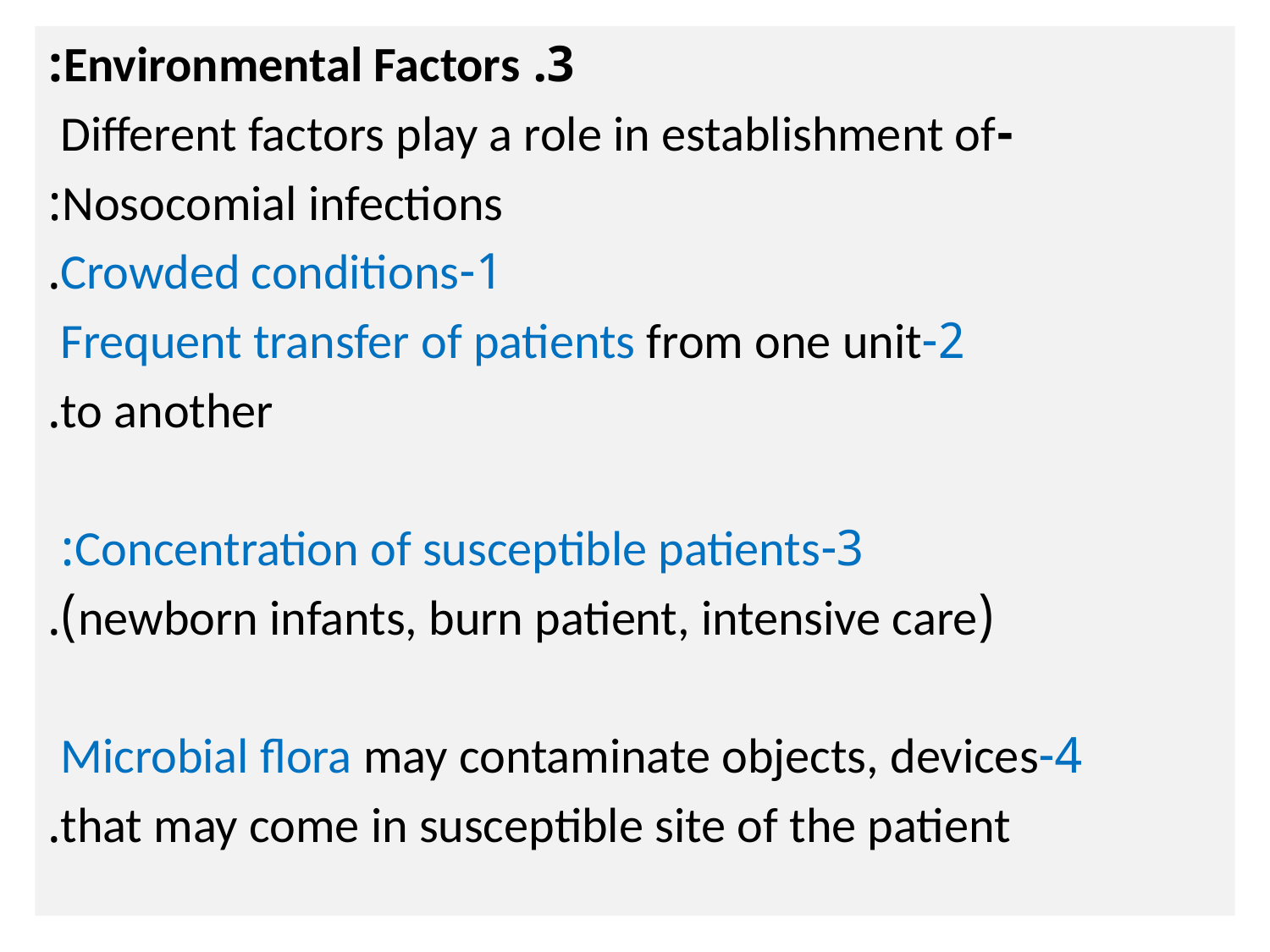

3. Environmental Factors:
  -Different factors play a role in establishment of
    Nosocomial infections:
   1-Crowded conditions.
   2-Frequent transfer of patients from one unit
       to another.

   3-Concentration of susceptible patients:
       (newborn infants, burn patient, intensive care).

   4-Microbial flora may contaminate objects, devices
       that may come in susceptible site of the patient.

# n